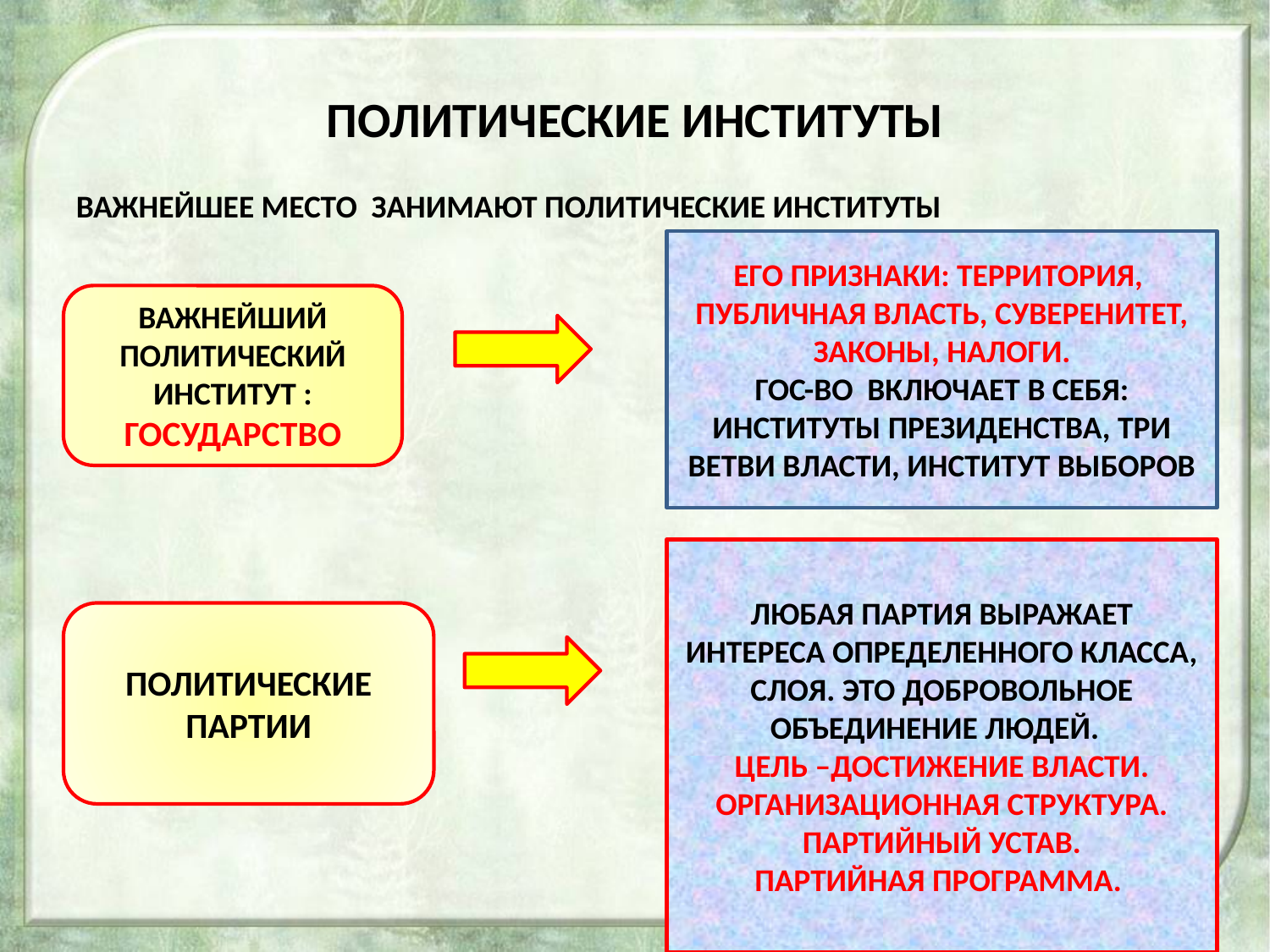

# ПОЛИТИЧЕСКИЕ ИНСТИТУТЫ
ВАЖНЕЙШЕЕ МЕСТО  ЗАНИМАЮТ ПОЛИТИЧЕСКИЕ ИНСТИТУТЫ
ЕГО ПРИЗНАКИ: ТЕРРИТОРИЯ,  ПУБЛИЧНАЯ ВЛАСТЬ, СУВЕРЕНИТЕТ, ЗАКОНЫ, НАЛОГИ.
ГОС-ВО  ВКЛЮЧАЕТ В СЕБЯ: ИНСТИТУТЫ ПРЕЗИДЕНСТВА, ТРИ ВЕТВИ ВЛАСТИ, ИНСТИТУТ ВЫБОРОВ
ВАЖНЕЙШИЙ ПОЛИТИЧЕСКИЙ ИНСТИТУТ :
ГОСУДАРСТВО

ЛЮБАЯ ПАРТИЯ ВЫРАЖАЕТ ИНТЕРЕСА ОПРЕДЕЛЕННОГО КЛАССА, СЛОЯ. ЭТО ДОБРОВОЛЬНОЕ ОБЪЕДИНЕНИЕ ЛЮДЕЙ.
ЦЕЛЬ –ДОСТИЖЕНИЕ ВЛАСТИ.
ОРГАНИЗАЦИОННАЯ СТРУКТУРА.
ПАРТИЙНЫЙ УСТАВ.
ПАРТИЙНАЯ ПРОГРАММА.
ПОЛИТИЧЕСКИЕ ПАРТИИ